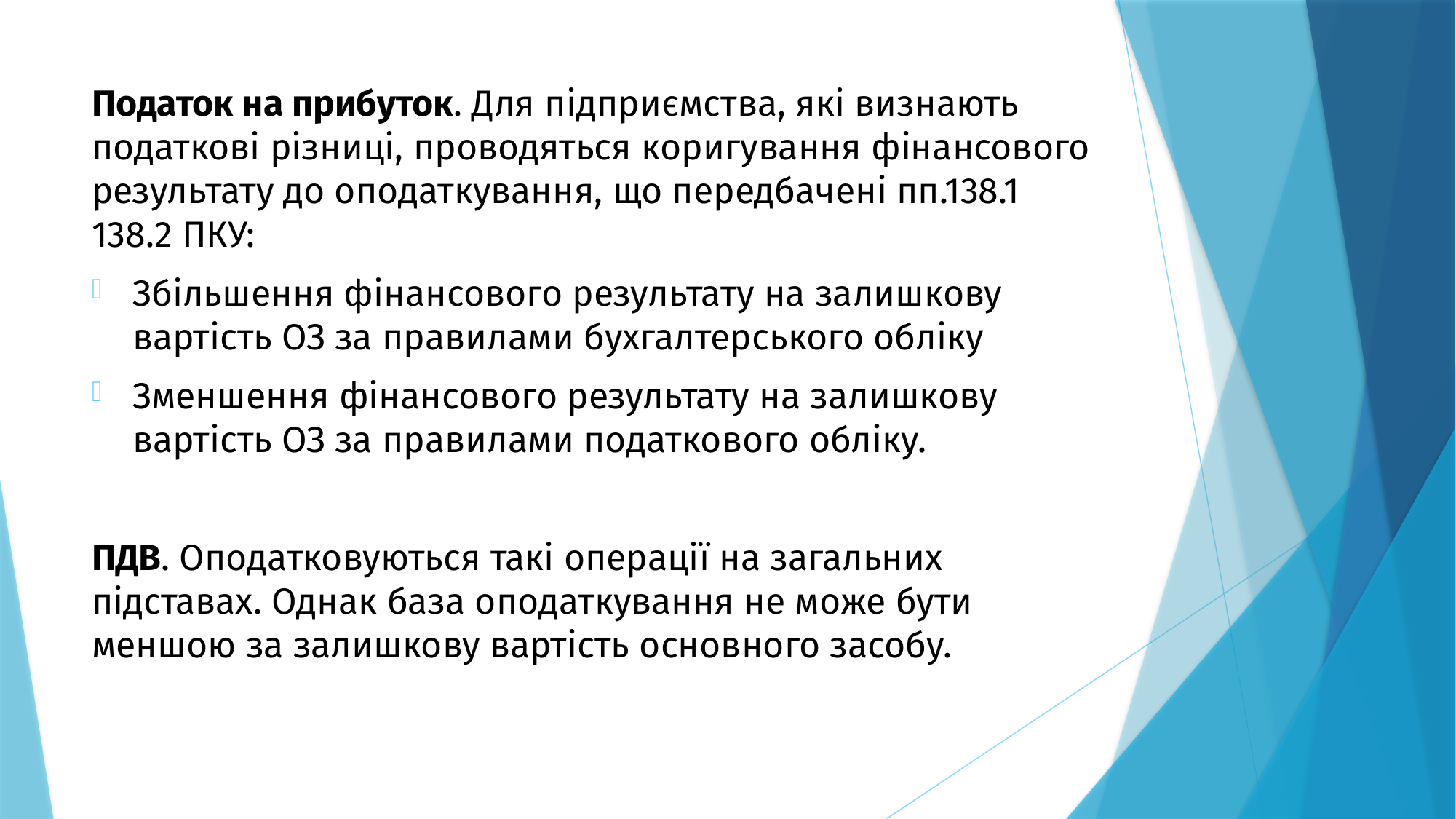

Податок на прибуток. Для підприємства, які визнають податкові різниці, проводяться коригування фінансового результату до оподаткування, що передбачені пп.138.1 138.2 ПКУ:
Збільшення фінансового результату на залишкову вартість ОЗ за правилами бухгалтерського обліку
Зменшення фінансового результату на залишкову вартість ОЗ за правилами податкового обліку.

ПДВ. Оподатковуються такі операції на загальних підставах. Однак база оподаткування не може бути меншою за залишкову вартість основного засобу.